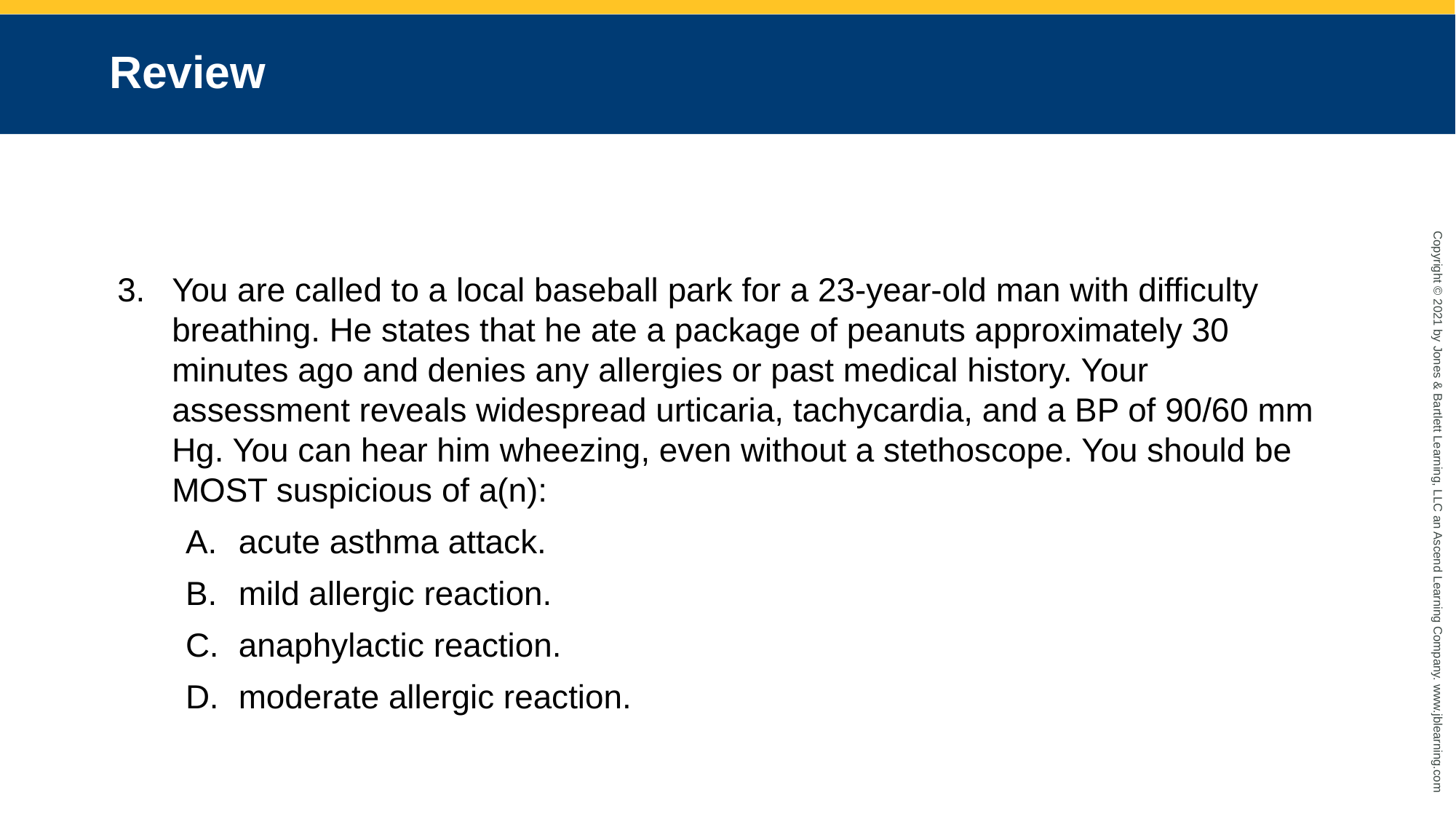

# Review
You are called to a local baseball park for a 23-year-old man with difficulty breathing. He states that he ate a package of peanuts approximately 30 minutes ago and denies any allergies or past medical history. Your assessment reveals widespread urticaria, tachycardia, and a BP of 90/60 mm Hg. You can hear him wheezing, even without a stethoscope. You should be MOST suspicious of a(n):
acute asthma attack.
mild allergic reaction.
anaphylactic reaction.
moderate allergic reaction.